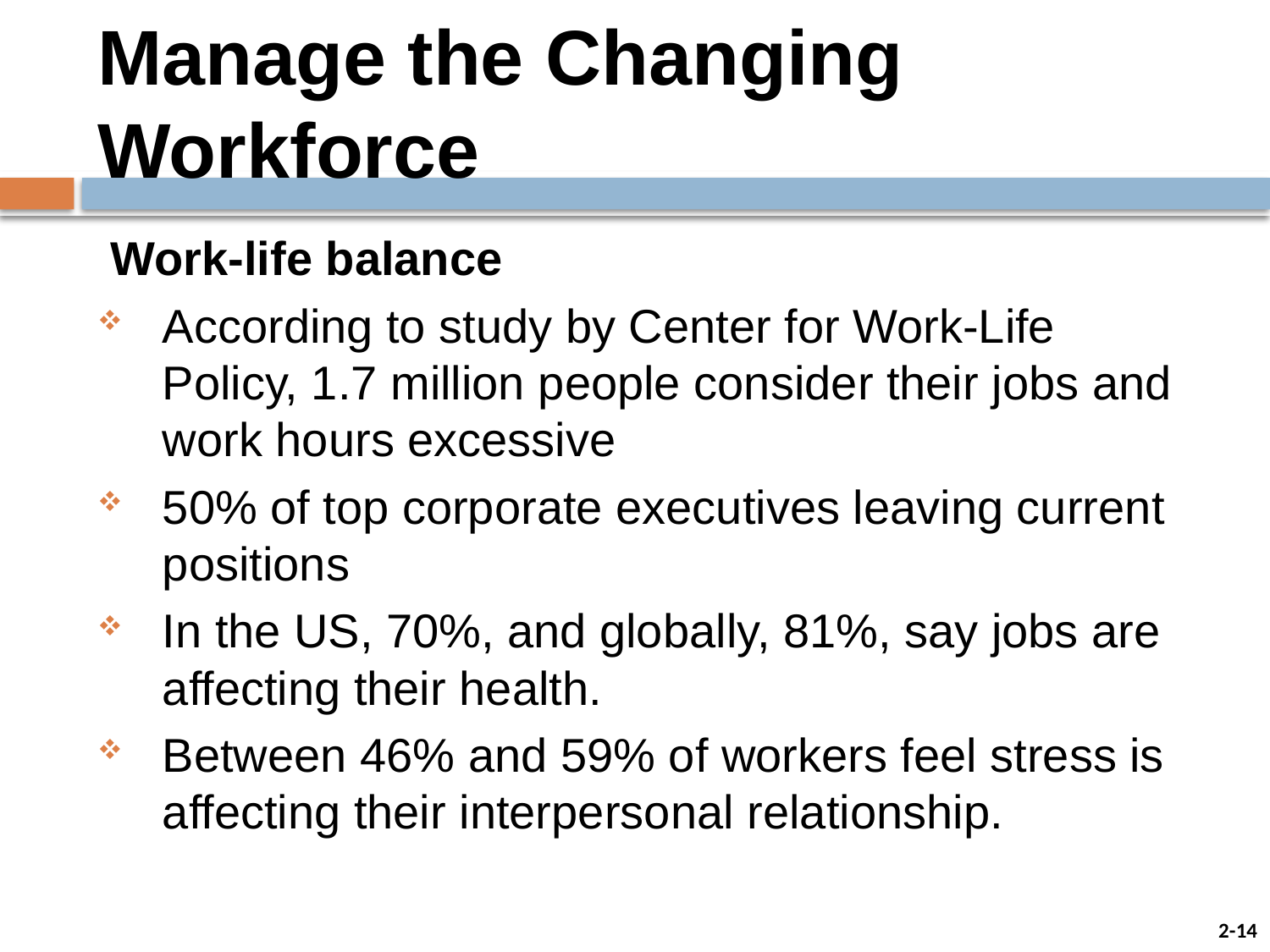

# Manage the Changing Workforce
 Work-life balance
According to study by Center for Work-Life Policy, 1.7 million people consider their jobs and work hours excessive
50% of top corporate executives leaving current positions
In the US, 70%, and globally, 81%, say jobs are affecting their health.
Between 46% and 59% of workers feel stress is affecting their interpersonal relationship.